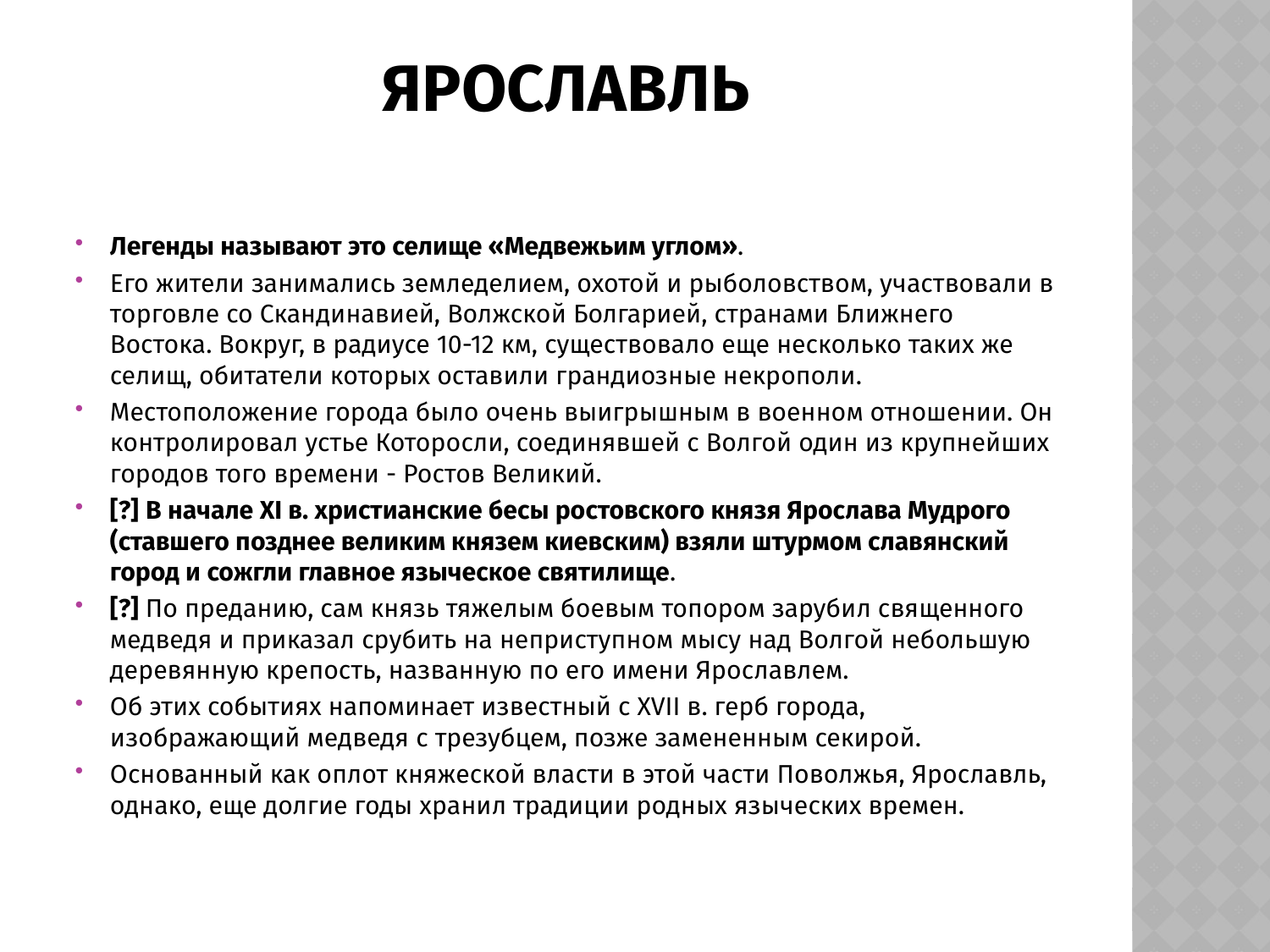

# Ярославль
Легенды называют это селище «Медвежьим углом».
Его жители занимались земледелием, охотой и рыболовством, участвовали в торговле со Скандинавией, Волжской Болгарией, странами Ближнего Востока. Вокруг, в радиусе 10-12 км, существовало еще несколько таких же селищ, обитатели которых оставили грандиозные некрополи.
Местоположение города было очень выигрышным в военном отношении. Он контролировал устье Которосли, соединявшей с Волгой один из крупнейших городов того времени - Ростов Великий.
[?] В начале XI в. христианские бесы ростовского князя Ярослава Мудрого (ставшего позднее великим князем киевским) взяли штурмом славянский город и сожгли главное языческое святилище.
[?] По преданию, сам князь тяжелым боевым топором зарубил священного медведя и приказал срубить на неприступном мысу над Волгой небольшую деревянную крепость, названную по его имени Ярославлем.
Об этих событиях напоминает известный с XVII в. герб города, изображающий медведя с трезубцем, позже замененным секирой.
Основанный как оплот княжеской власти в этой части Поволжья, Ярославль, однако, еще долгие годы хранил традиции родных языческих времен.